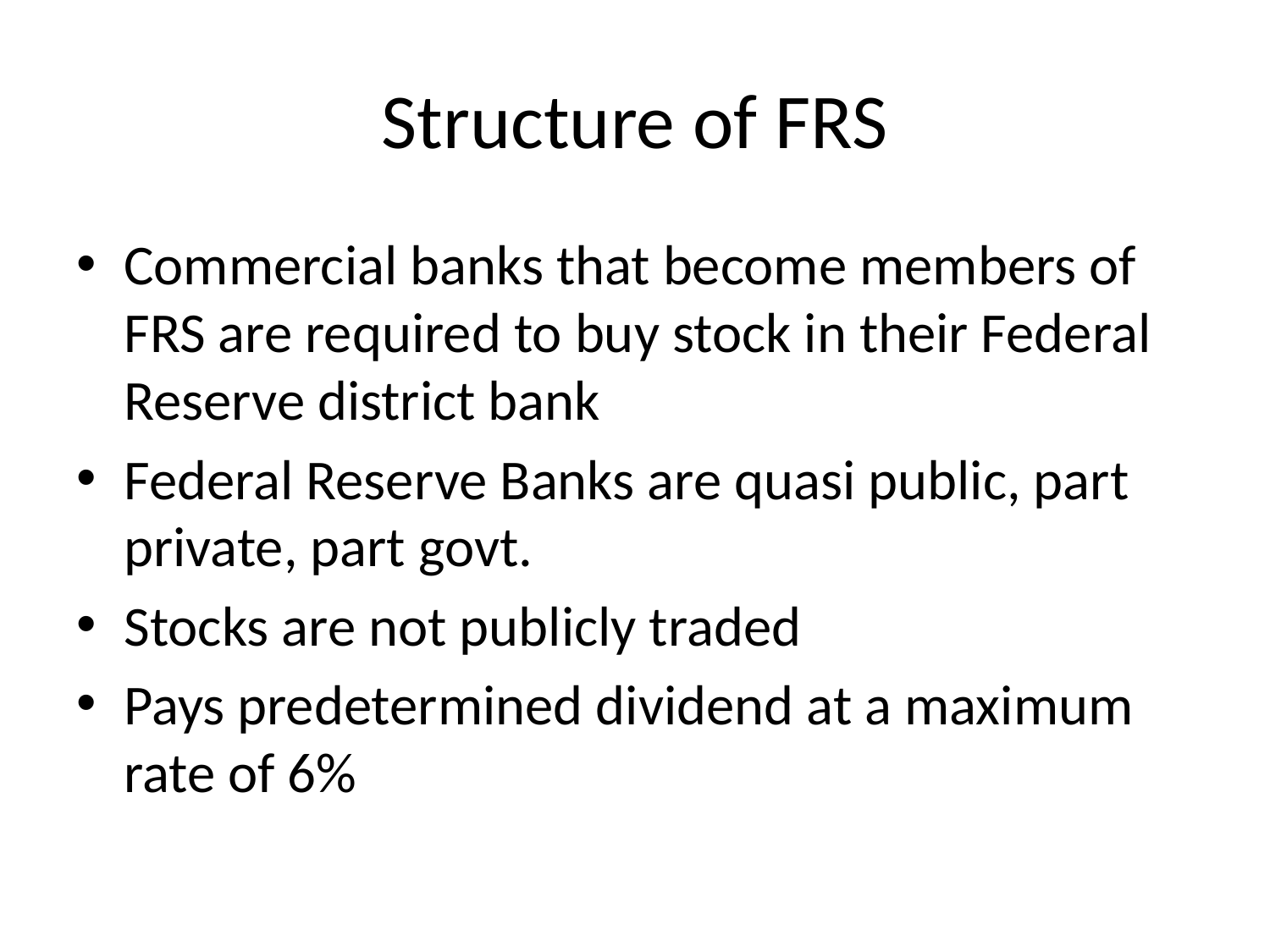

# Structure of FRS
Commercial banks that become members of FRS are required to buy stock in their Federal Reserve district bank
Federal Reserve Banks are quasi public, part private, part govt.
Stocks are not publicly traded
Pays predetermined dividend at a maximum rate of 6%